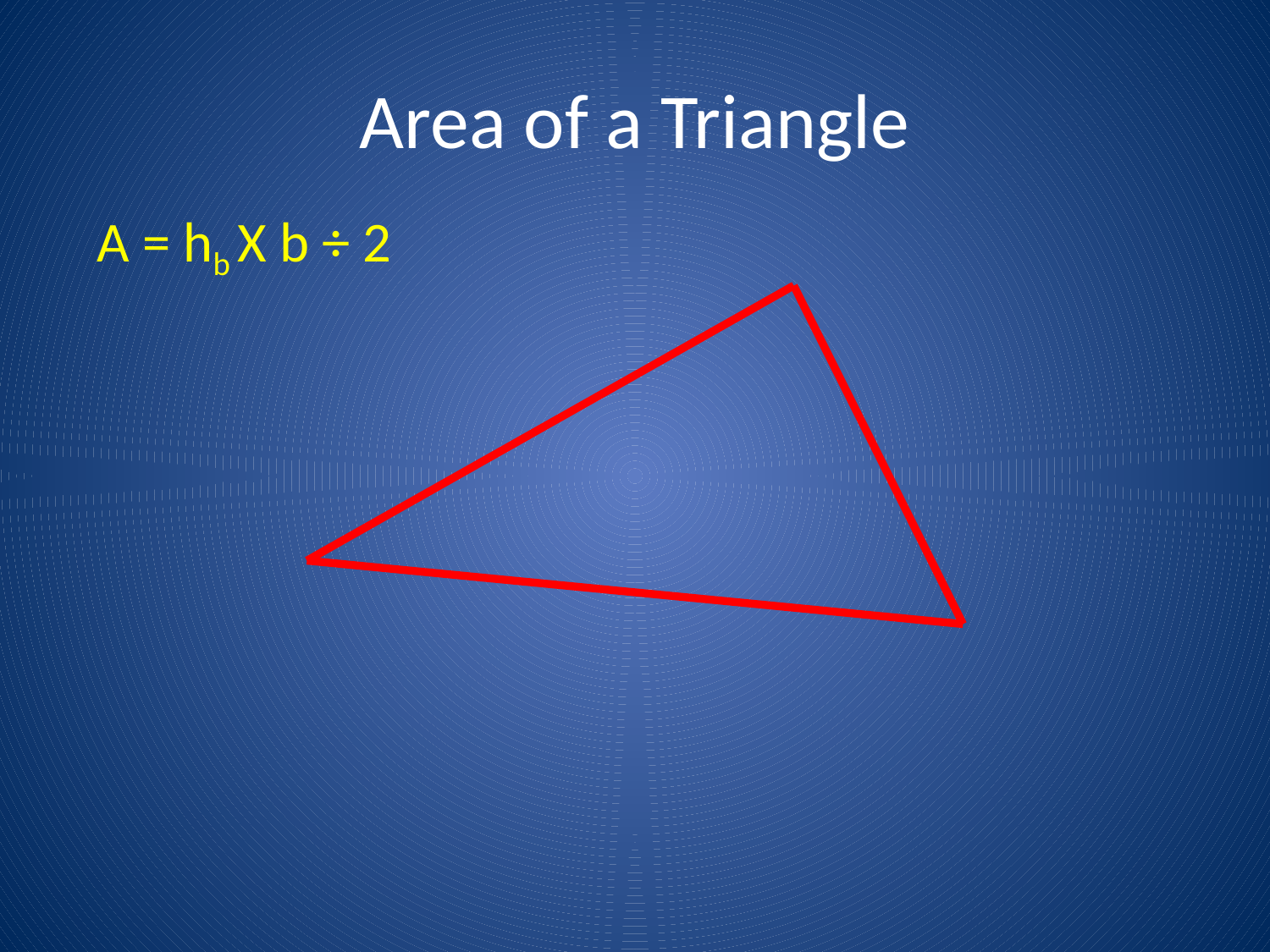

# Area of a Triangle
A = hb X b ÷ 2